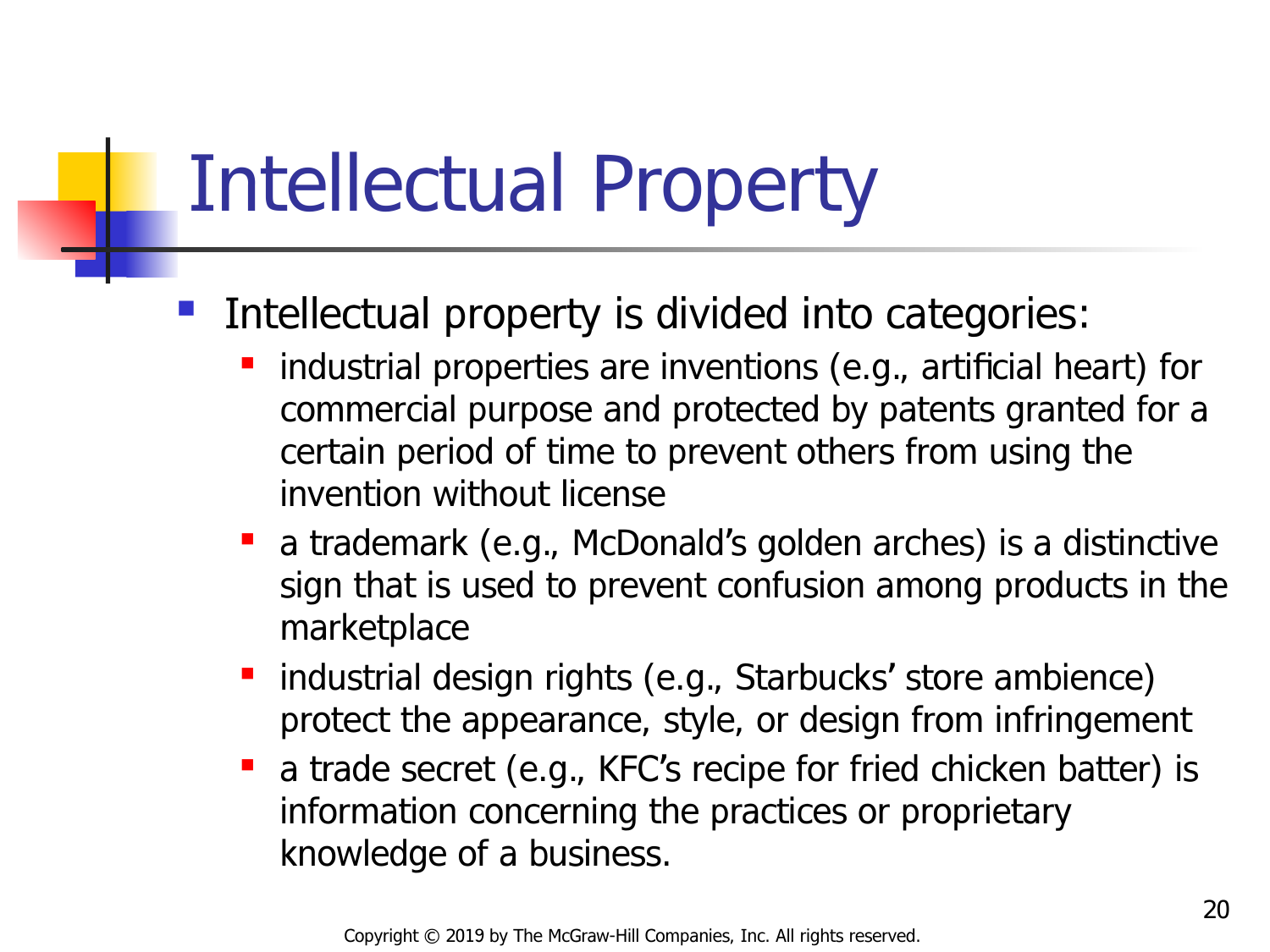

# Intellectual Property
Intellectual property is divided into categories:
industrial properties are inventions (e.g., artificial heart) for commercial purpose and protected by patents granted for a certain period of time to prevent others from using the invention without license
a trademark (e.g., McDonald’s golden arches) is a distinctive sign that is used to prevent confusion among products in the marketplace
industrial design rights (e.g., Starbucks’ store ambience) protect the appearance, style, or design from infringement
a trade secret (e.g., KFC’s recipe for fried chicken batter) is information concerning the practices or proprietary knowledge of a business.
20
Copyright © 2019 by The McGraw-Hill Companies, Inc. All rights reserved.